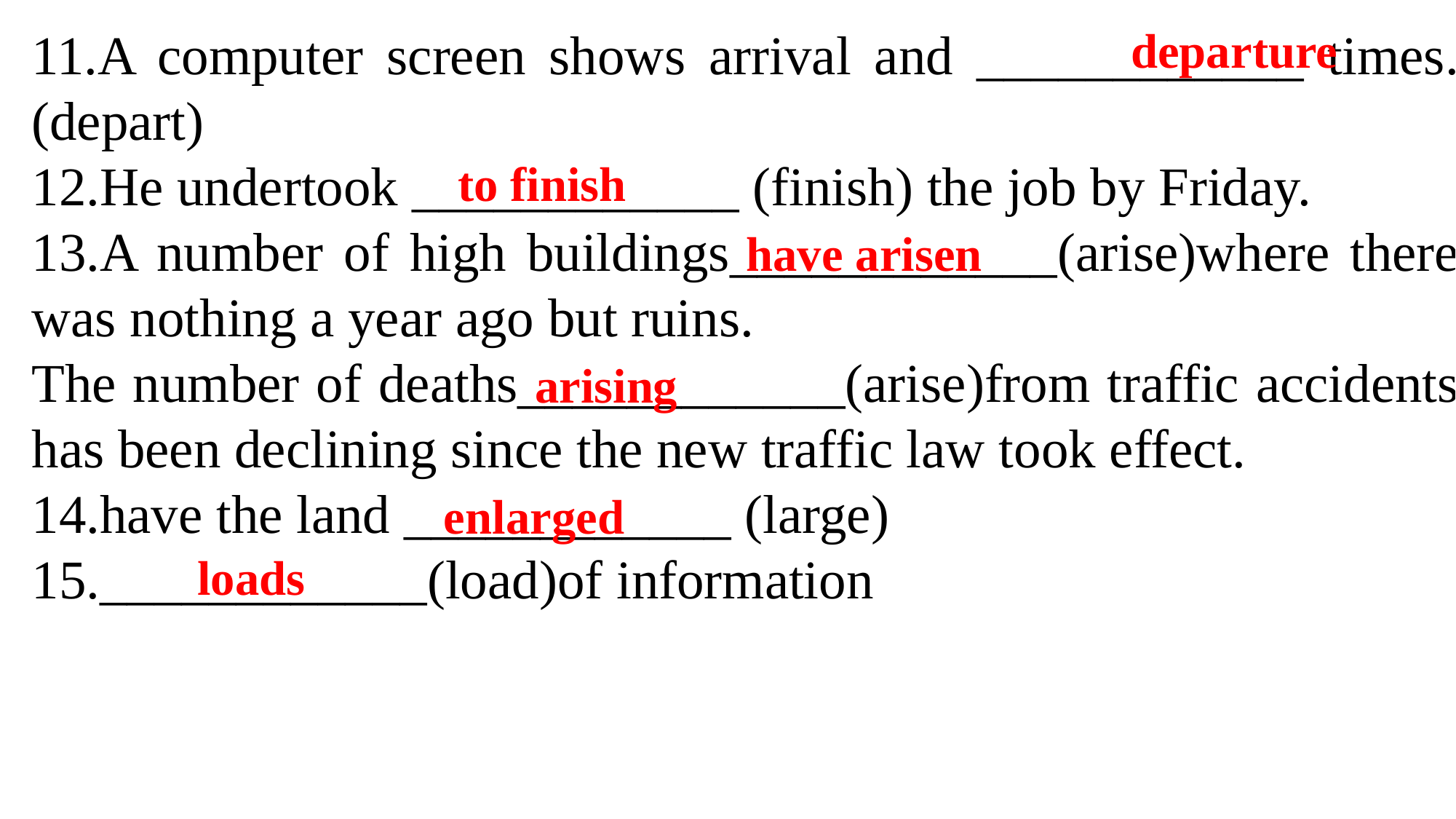

11.A computer screen shows arrival and ____________ times.(depart)
12.He undertook ____________ (finish) the job by Friday.
13.A number of high buildings____________(arise)where there was nothing a year ago but ruins.
The number of deaths____________(arise)from traffic accidents has been declining since the new traffic law took effect.
14.have the land ____________ (large)
15.____________(load)of information
departure
to finish
have arisen
arising
enlarged
loads